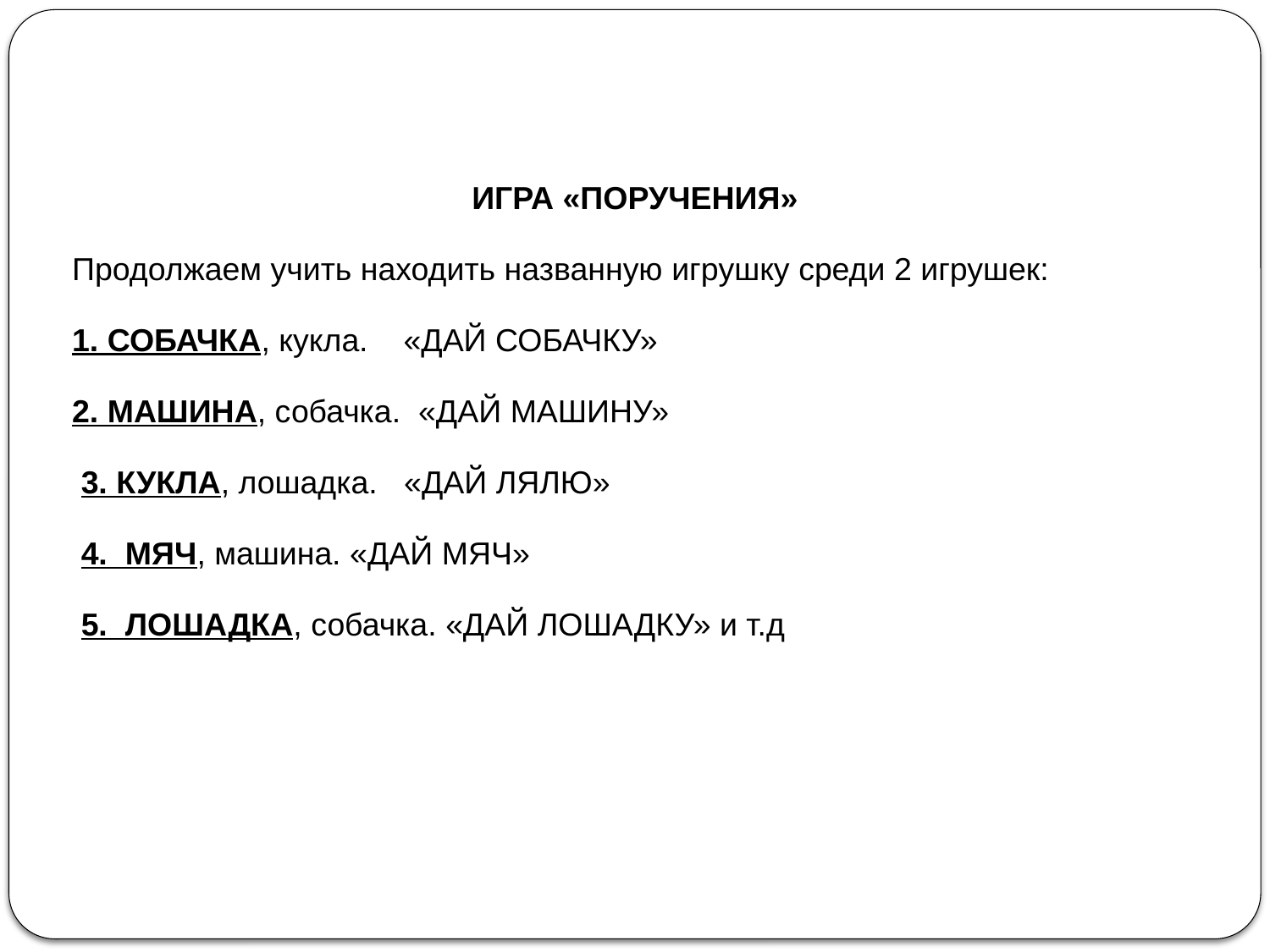

| ИГРА «ПОРУЧЕНИЯ» Продолжаем учить находить названную игрушку среди 2 игрушек: 1. СОБАЧКА, кукла. «ДАЙ СОБАЧКУ» 2. МАШИНА, собачка. «ДАЙ МАШИНУ» 3. КУКЛА, лошадка. «ДАЙ ЛЯЛЮ» 4. МЯЧ, машина. «ДАЙ МЯЧ» 5. ЛОШАДКА, собачка. «ДАЙ ЛОШАДКУ» и т.д |
| --- |